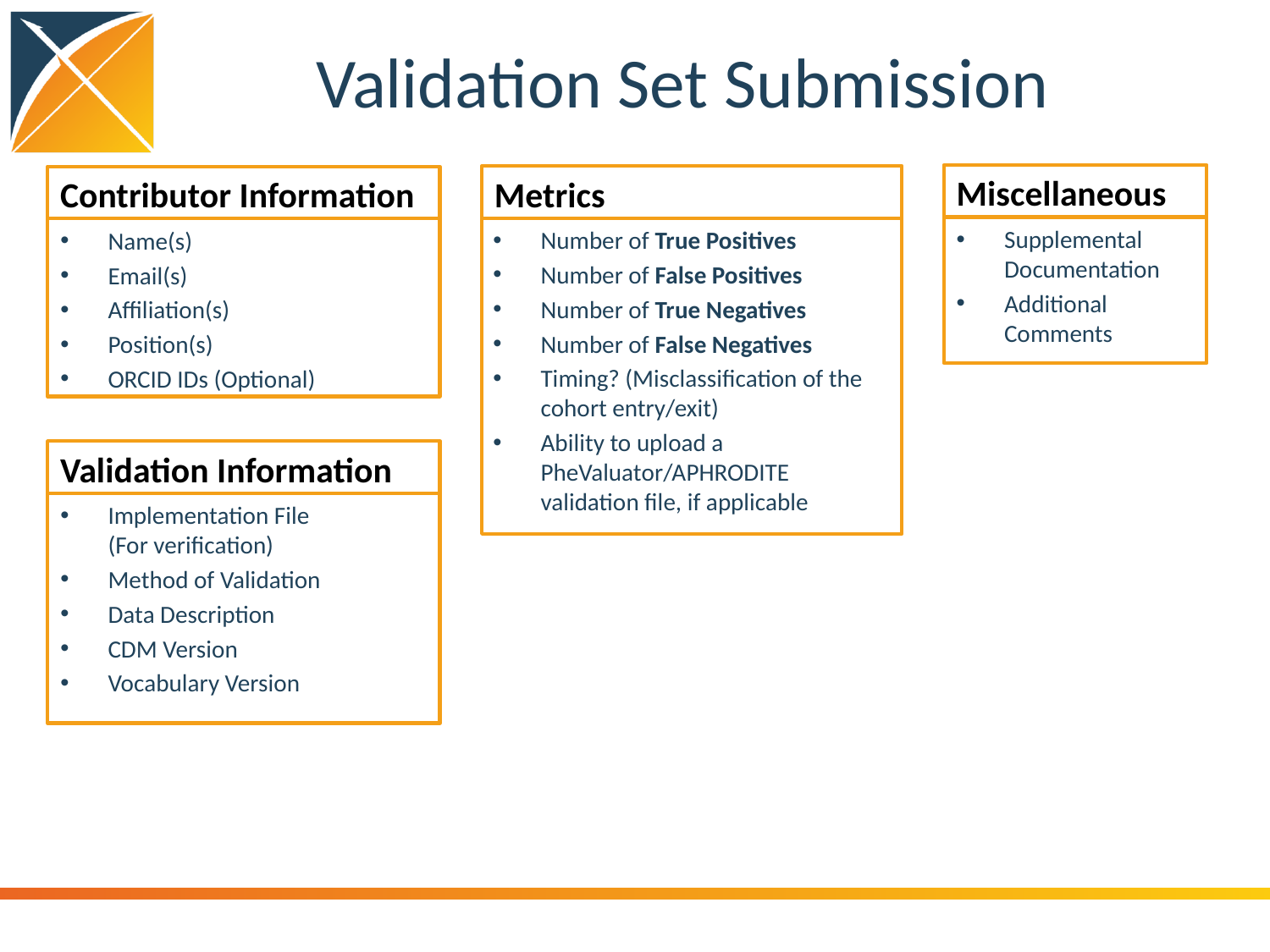

# Validation Set Submission
Miscellaneous

Metrics

Contributor Information

Supplemental
Documentation
Additional
Comments

Number of True Positives
Number of False Positives
Number of True Negatives
Number of False Negatives
Timing? (Misclassification of the cohort entry/exit)
Ability to upload a PheValuator/APHRODITE validation file, if applicable

Name(s)
Email(s)
Affiliation(s)
Position(s)
ORCID IDs (Optional)
Validation Information

Implementation File
(For verification)
Method of Validation
Data Description
CDM Version
Vocabulary Version